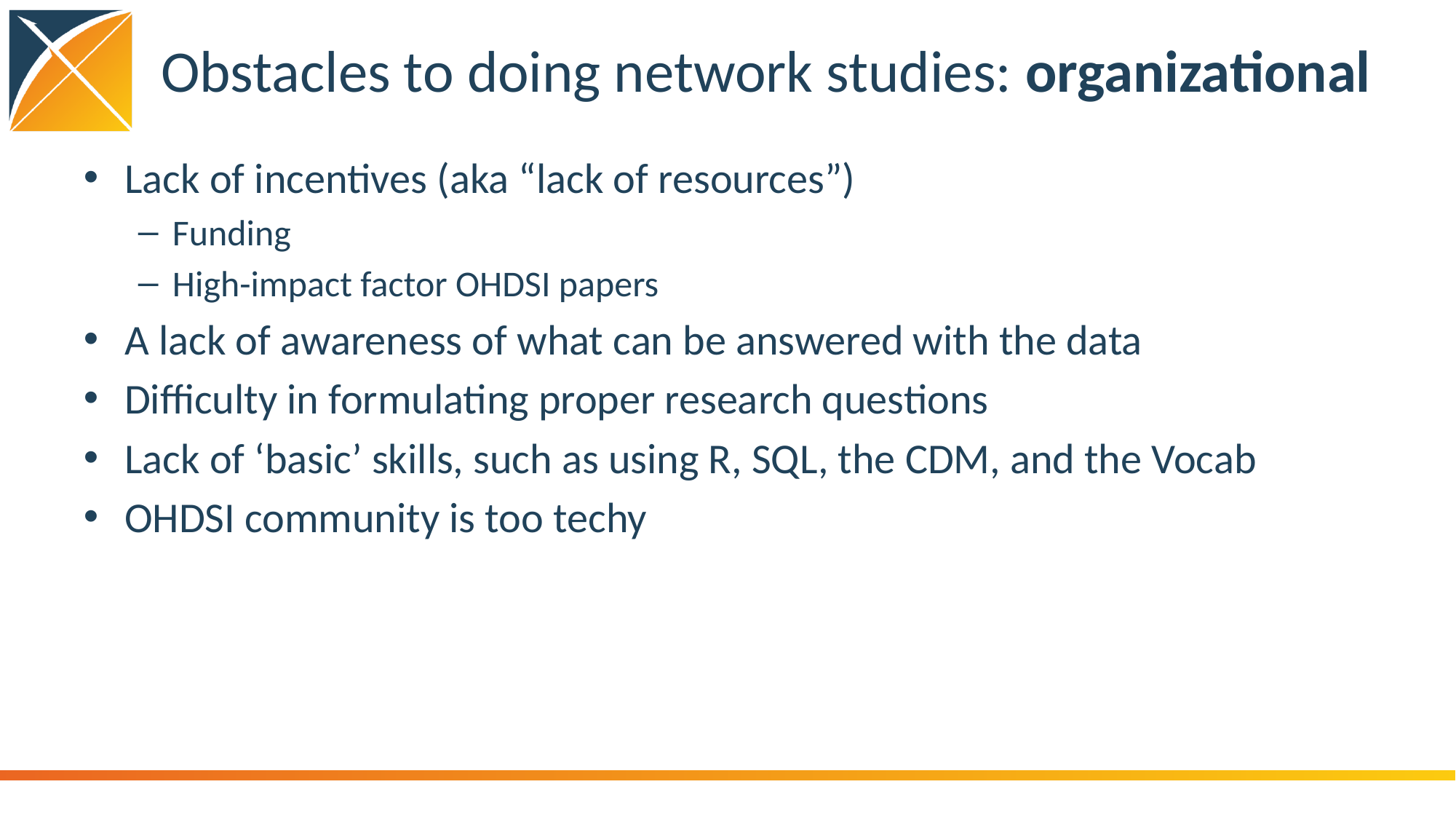

# Obstacles to doing network studies: organizational
Lack of incentives (aka “lack of resources”)
Funding
High-impact factor OHDSI papers
A lack of awareness of what can be answered with the data
Difficulty in formulating proper research questions
Lack of ‘basic’ skills, such as using R, SQL, the CDM, and the Vocab
OHDSI community is too techy